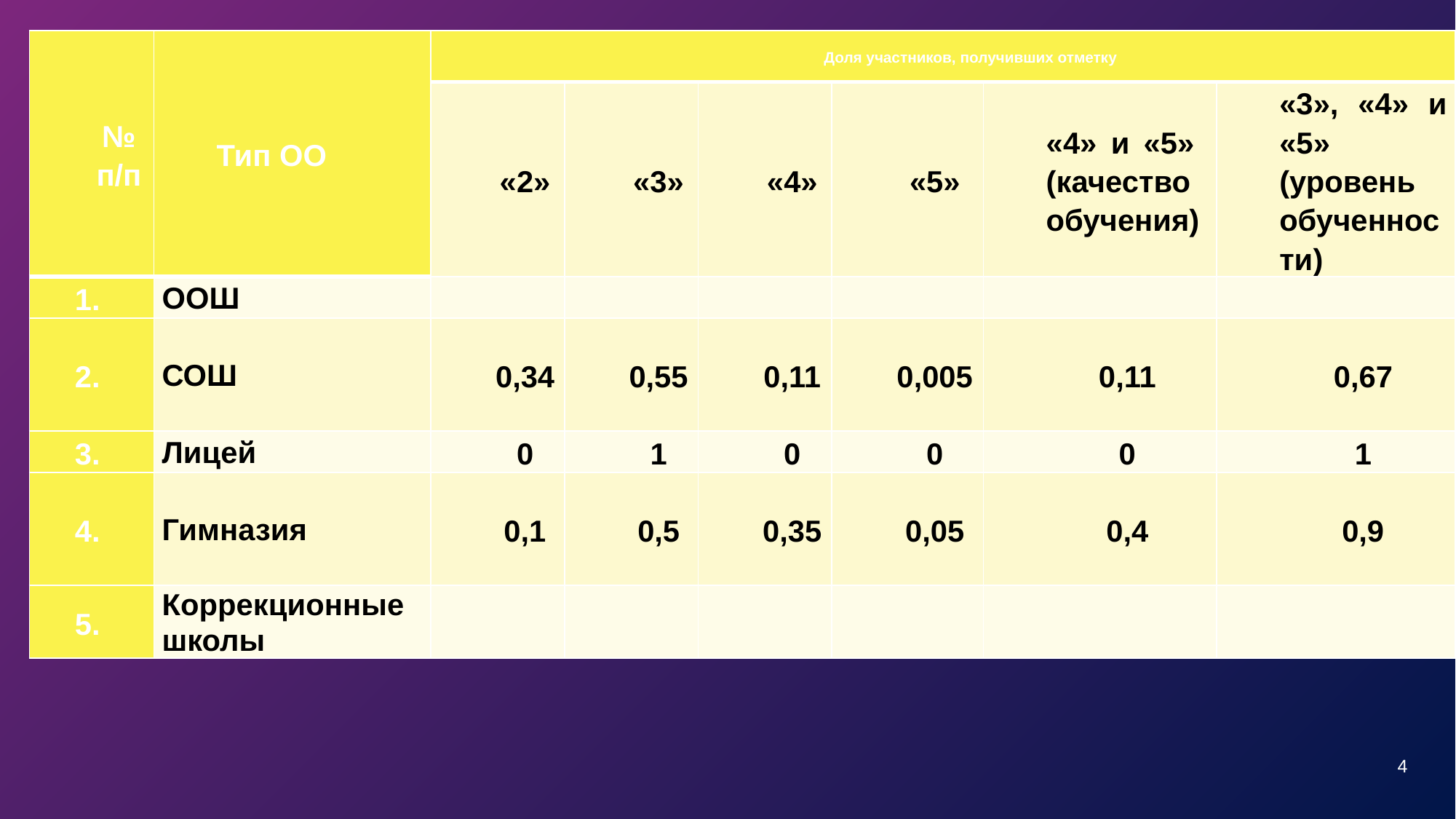

| № п/п | Тип ОО | Доля участников, получивших отметку |  |  |  |  |  |
| --- | --- | --- | --- | --- | --- | --- | --- |
|  |  | «2» | «3» | «4» | «5» | «4» и «5» (качество обучения) | «3», «4» и «5» (уровень обученности) |
| 1. | ООШ |  |  |  |  |  |  |
| 2. | СОШ | 0,34 | 0,55 | 0,11 | 0,005 | 0,11 | 0,67 |
| 3. | Лицей | 0 | 1 | 0 | 0 | 0 | 1 |
| 4. | Гимназия | 0,1 | 0,5 | 0,35 | 0,05 | 0,4 | 0,9 |
| 5. | Коррекционные школы |  |  |  |  |  |  |
#
4